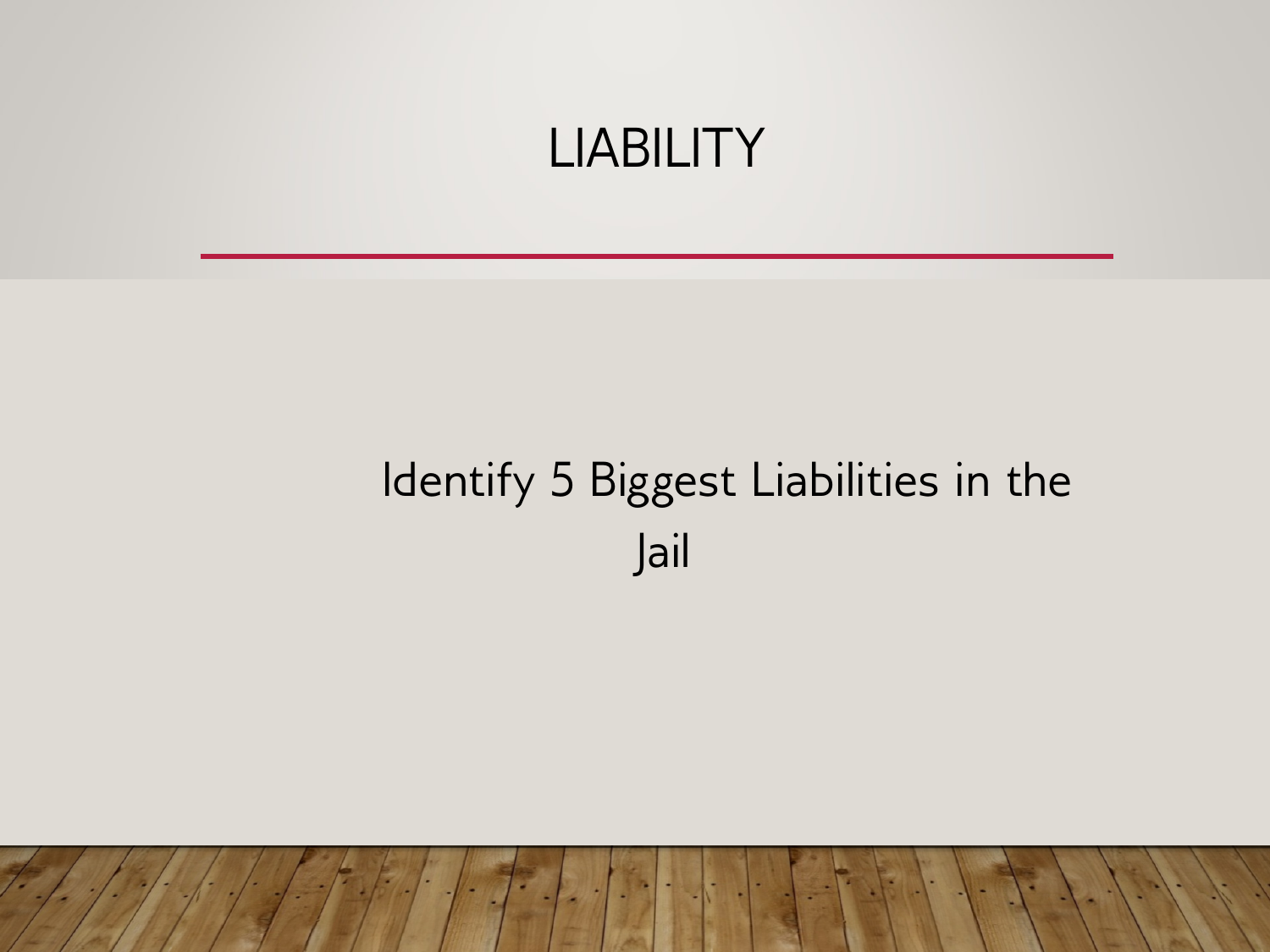

# LIABILITY

	Identify 5 Biggest Liabilities in the Jail